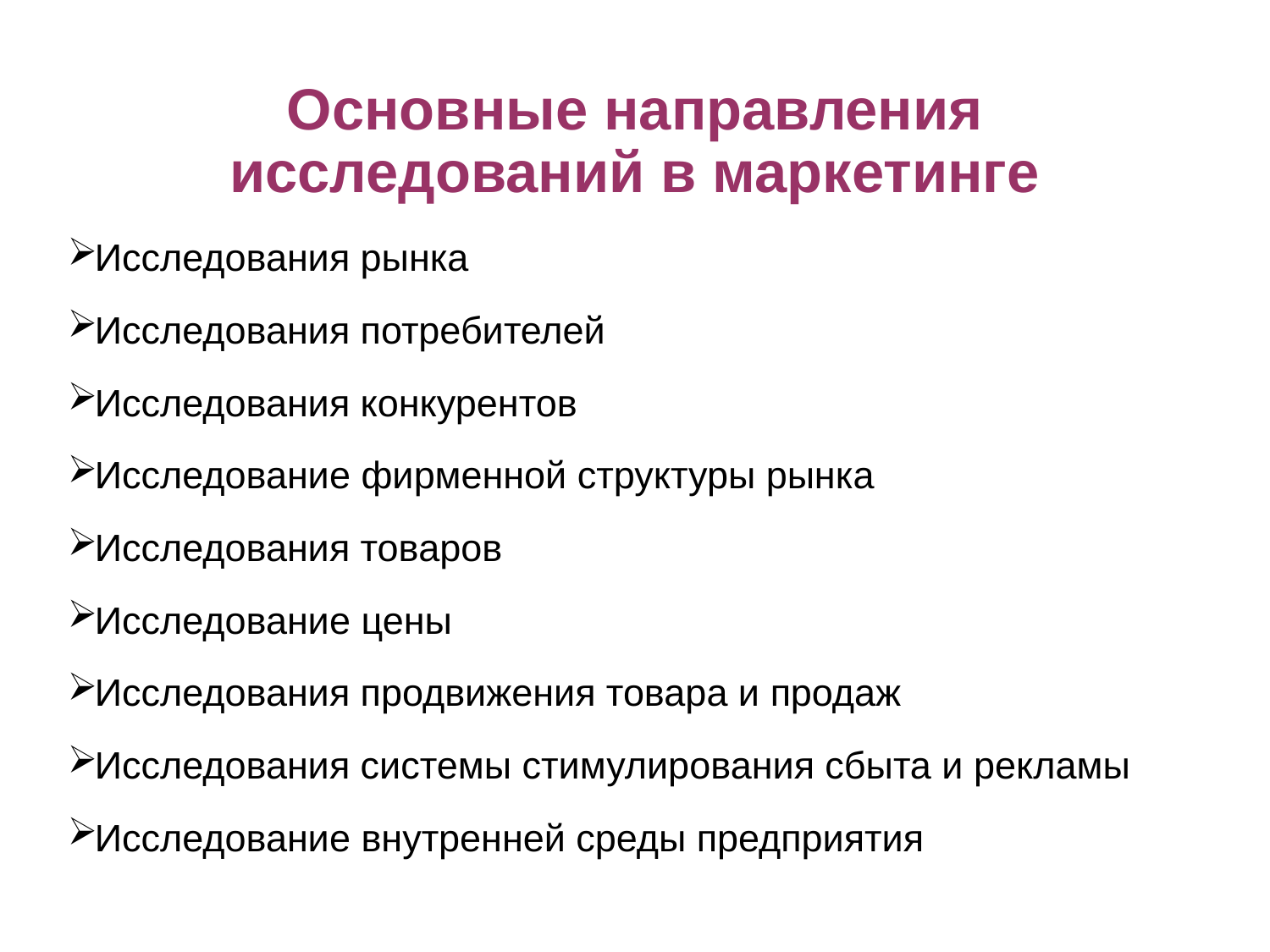

# Основные направления исследований в маркетинге
Исследования рынка

Исследования потребителей

Исследования конкурентов

Исследование фирменной структуры рынка

Исследования товаров

Исследование цены

Исследования продвижения товара и продаж

Исследования системы стимулирования сбыта и рекламы

Исследование внутренней среды предприятия